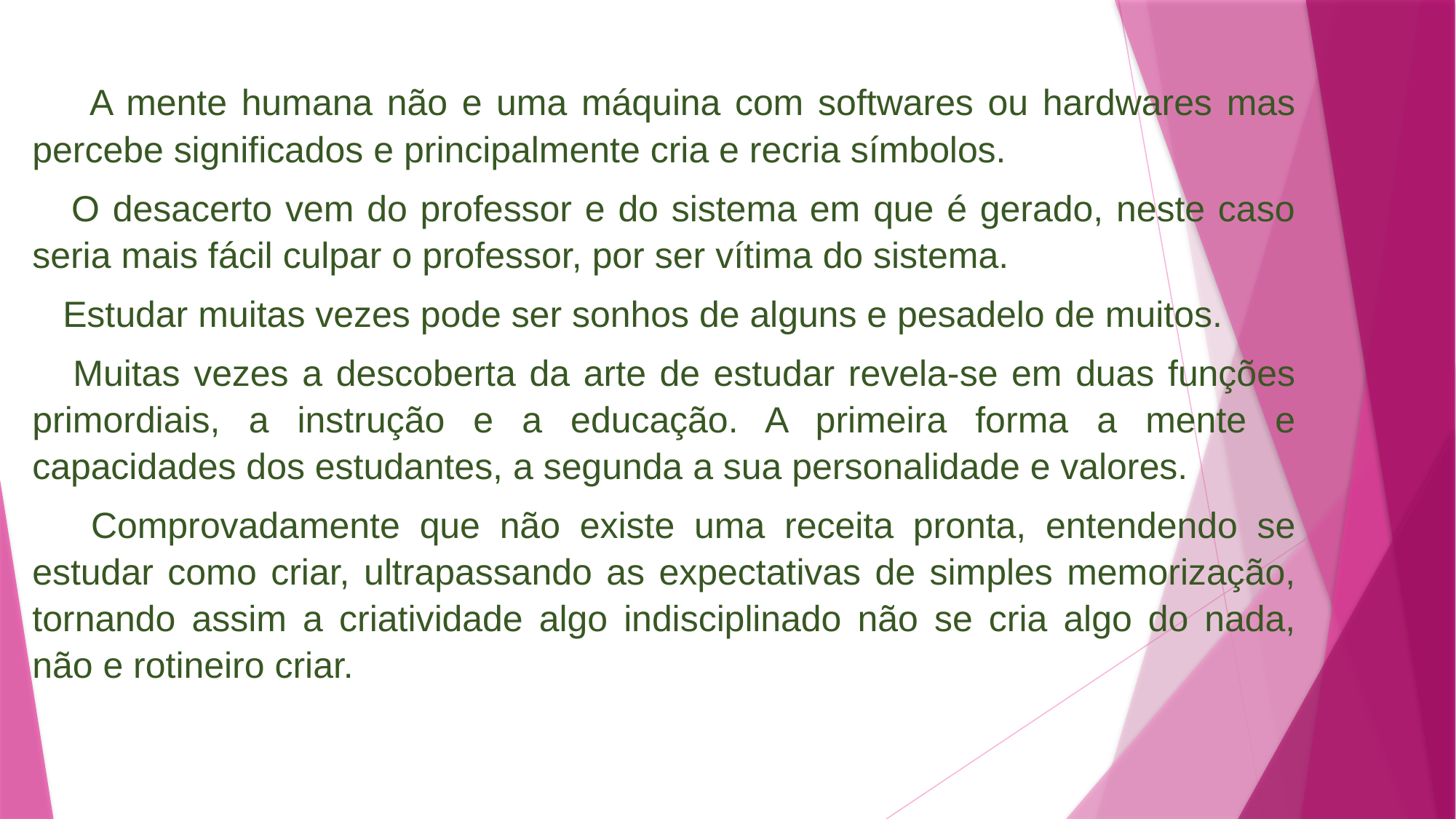

A mente humana não e uma máquina com softwares ou hardwares mas percebe significados e principalmente cria e recria símbolos.
   O desacerto vem do professor e do sistema em que é gerado, neste caso seria mais fácil culpar o professor, por ser vítima do sistema.
   Estudar muitas vezes pode ser sonhos de alguns e pesadelo de muitos.
   Muitas vezes a descoberta da arte de estudar revela-se em duas funções primordiais, a instrução e a educação. A primeira forma a mente e capacidades dos estudantes, a segunda a sua personalidade e valores.
   Comprovadamente que não existe uma receita pronta, entendendo se estudar como criar, ultrapassando as expectativas de simples memorização, tornando assim a criatividade algo indisciplinado não se cria algo do nada, não e rotineiro criar.